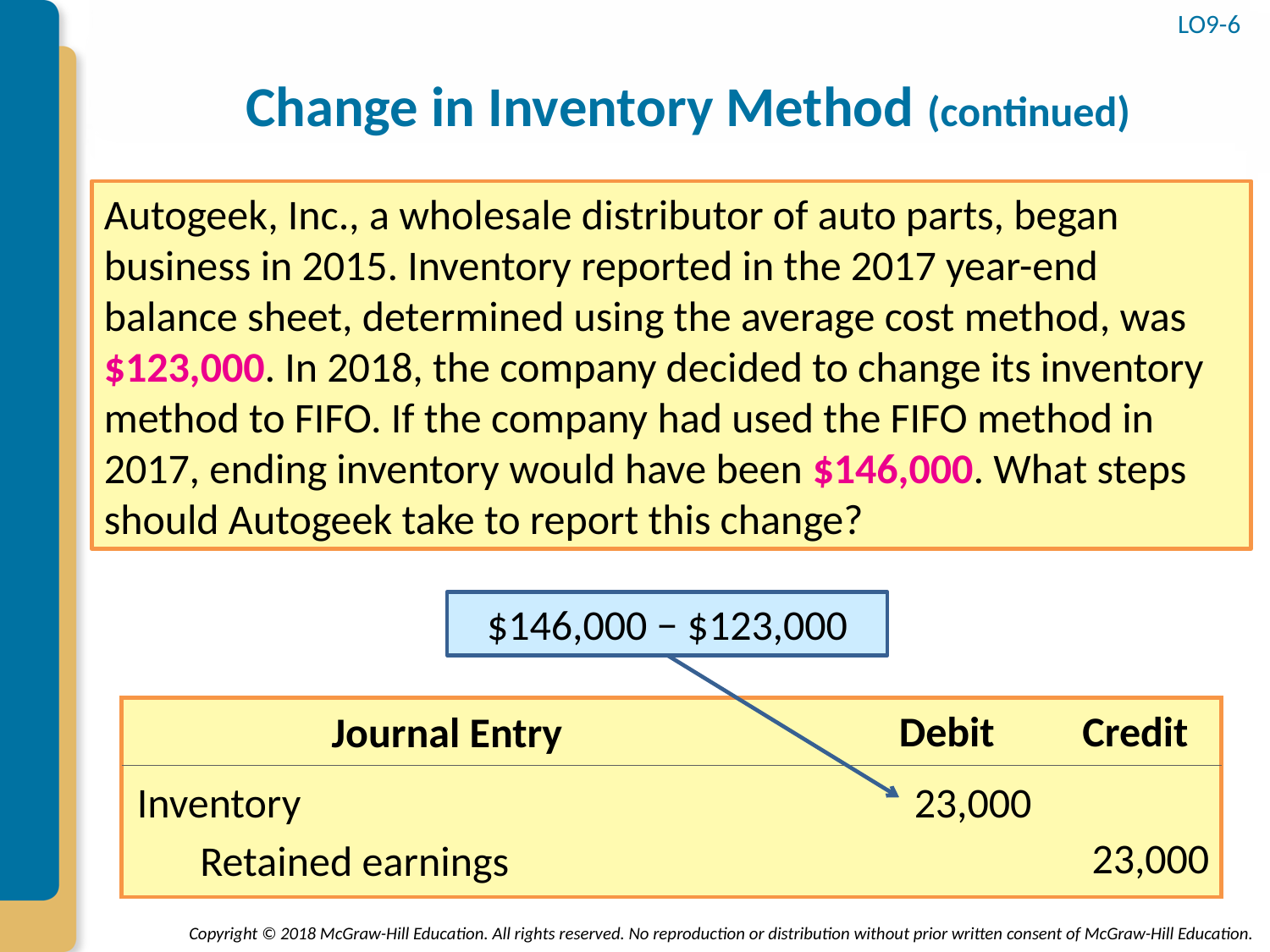

# Change in Inventory Method (continued)
LO9-6
Autogeek, Inc., a wholesale distributor of auto parts, began business in 2015. Inventory reported in the 2017 year-end balance sheet, determined using the average cost method, was $123,000. In 2018, the company decided to change its inventory method to FIFO. If the company had used the FIFO method in 2017, ending inventory would have been $146,000. What steps should Autogeek take to report this change?
$146,000 − $123,000

Debit
Credit
Journal Entry
Inventory
23,000
23,000
Retained earnings